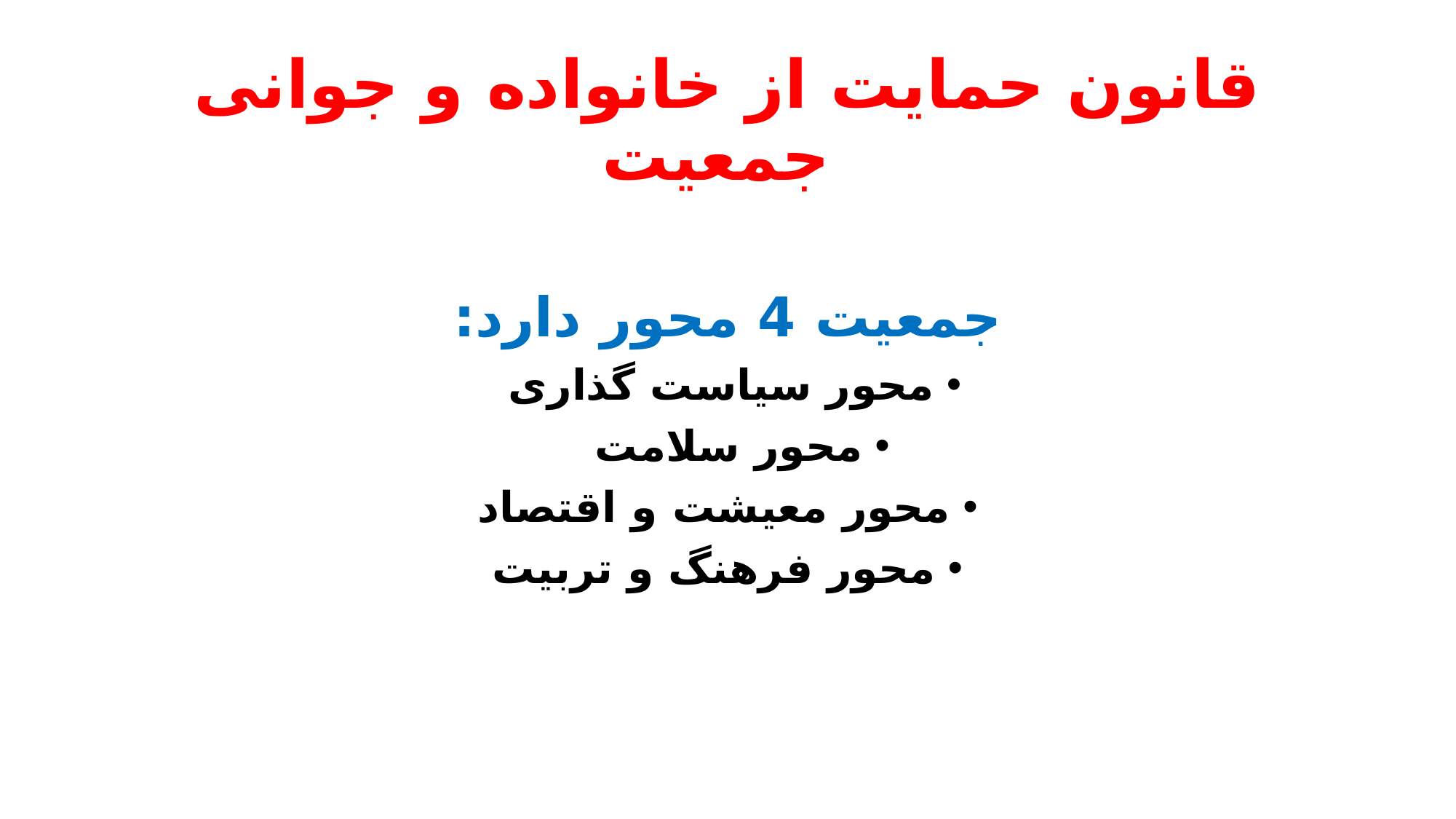

# قانون حمایت از خانواده و جوانی جمعیت

جمعیت 4 محور دارد:
محور سیاست گذاری
محور سلامت
محور معیشت و اقتصاد
محور فرهنگ و تربیت